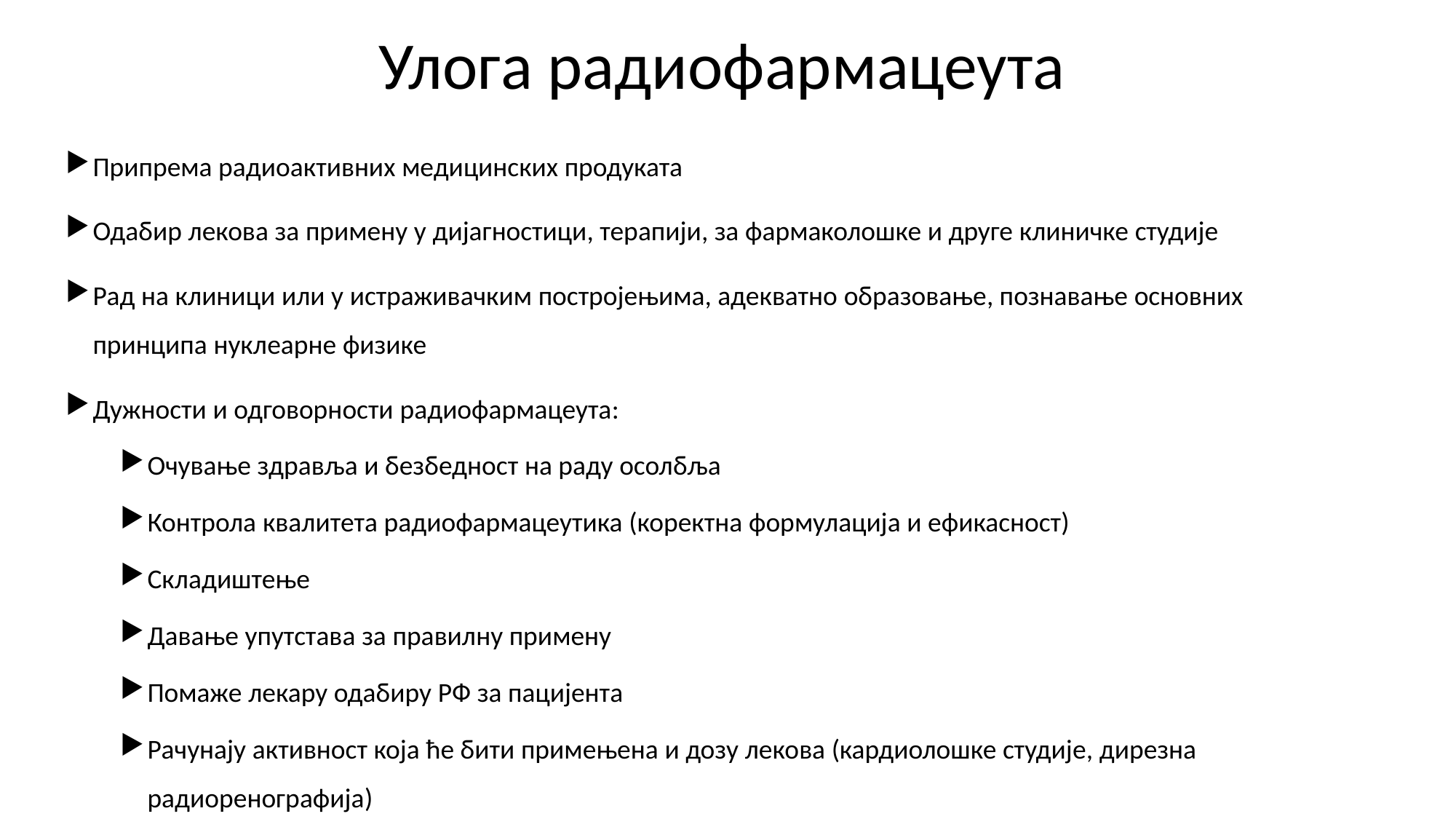

# Улога радиофармацеута
Припрема радиоактивних медицинских продуката
Одабир лекова за примену у дијагностици, терапији, за фармаколошке и друге клиничке студије
Рад на клиници или у истраживачким постројењима, адекватно образовање, познавање основних принципа нуклеарне физике
Дужности и одговорности радиофармацеута:
Очување здравља и безбедност на раду осолбља
Контрола квалитета радиофармацеутика (коректна формулација и ефикасност)
Складиштење
Давање упутстава за правилну примену
Помаже лекару одабиру РФ за пацијента
Рачунају активност која ће бити примењена и дозу лекова (кардиолошке студије, дирезна радиоренографија)